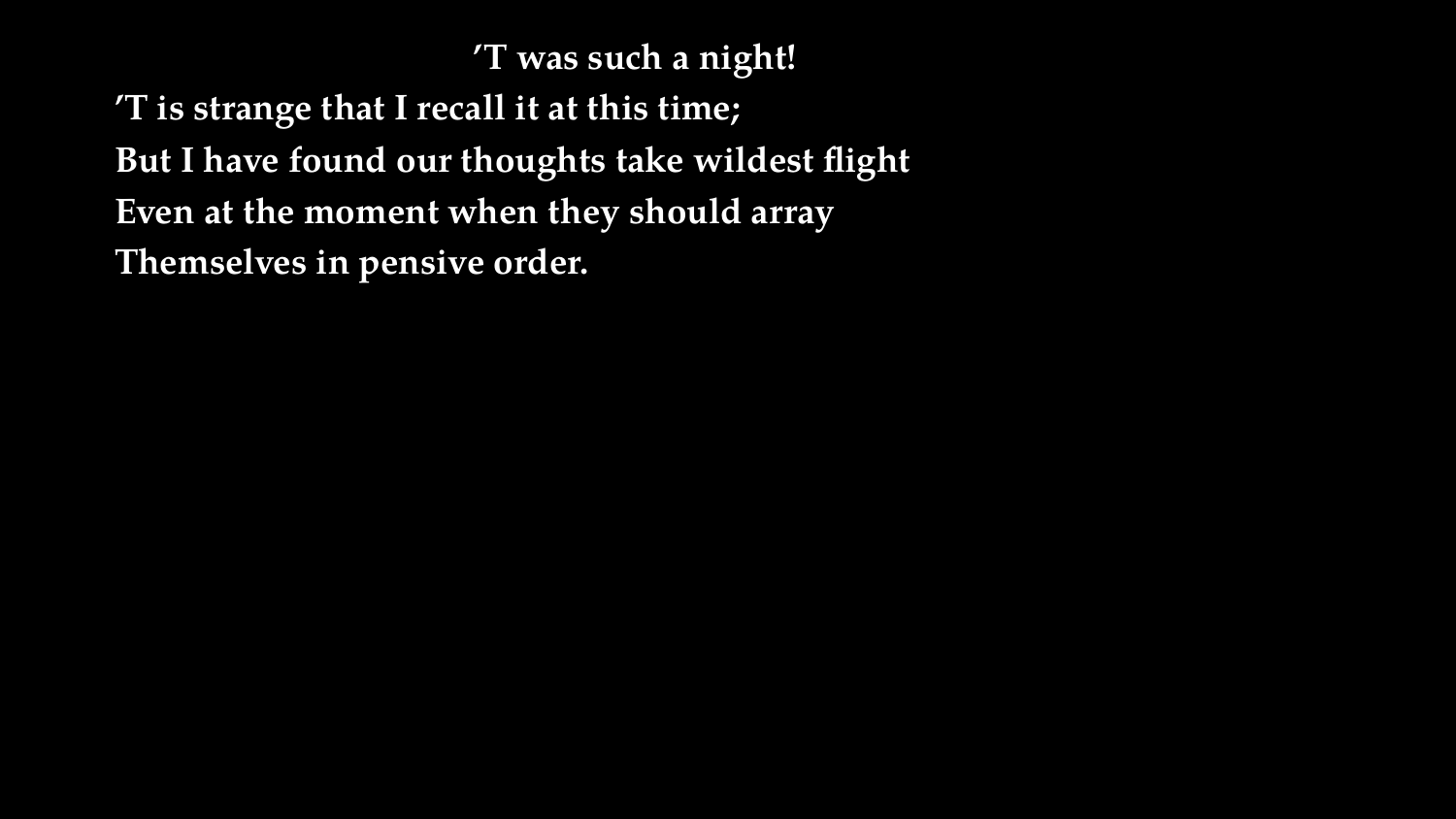

# ’T was such a night! ’T is strange that I recall it at this time; But I have found our thoughts take wildest flight Even at the moment when they should array Themselves in pensive order.